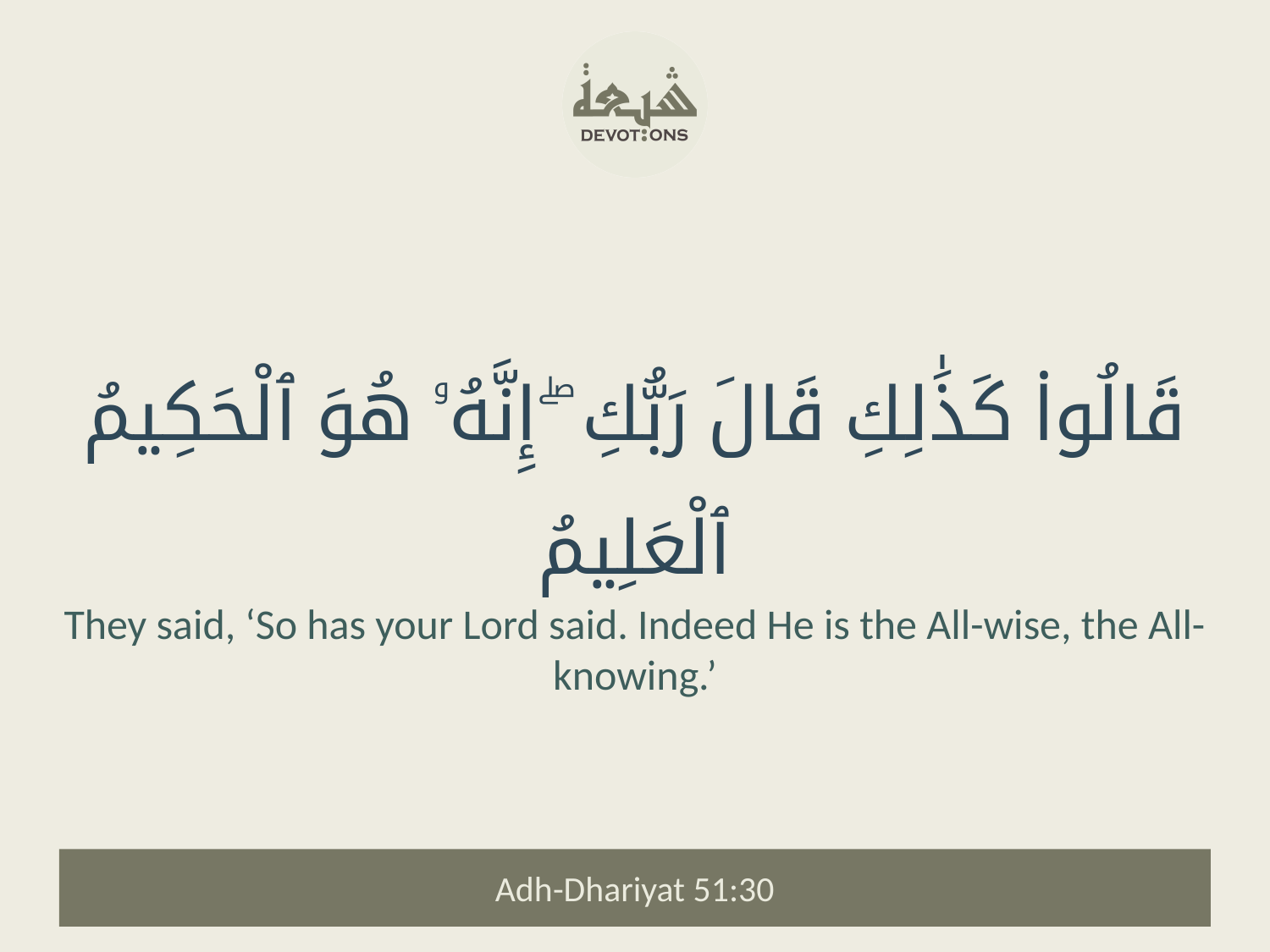

قَالُوا۟ كَذَٰلِكِ قَالَ رَبُّكِ ۖ إِنَّهُۥ هُوَ ٱلْحَكِيمُ ٱلْعَلِيمُ
They said, ‘So has your Lord said. Indeed He is the All-wise, the All-knowing.’
Adh-Dhariyat 51:30